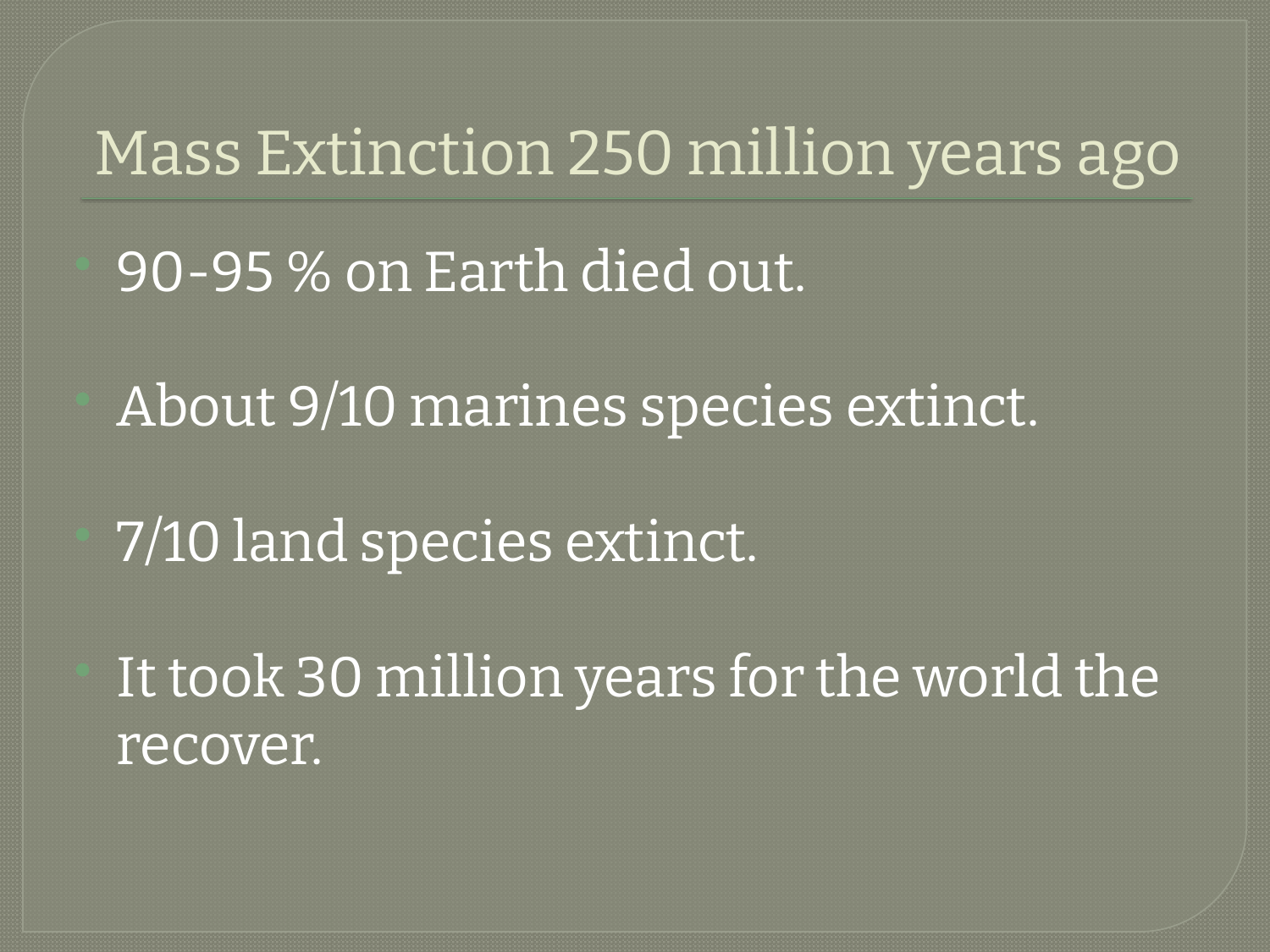

# Mass Extinction 250 million years ago
90-95 % on Earth died out.

About 9/10 marines species extinct.

7/10 land species extinct.

It took 30 million years for the world the recover.